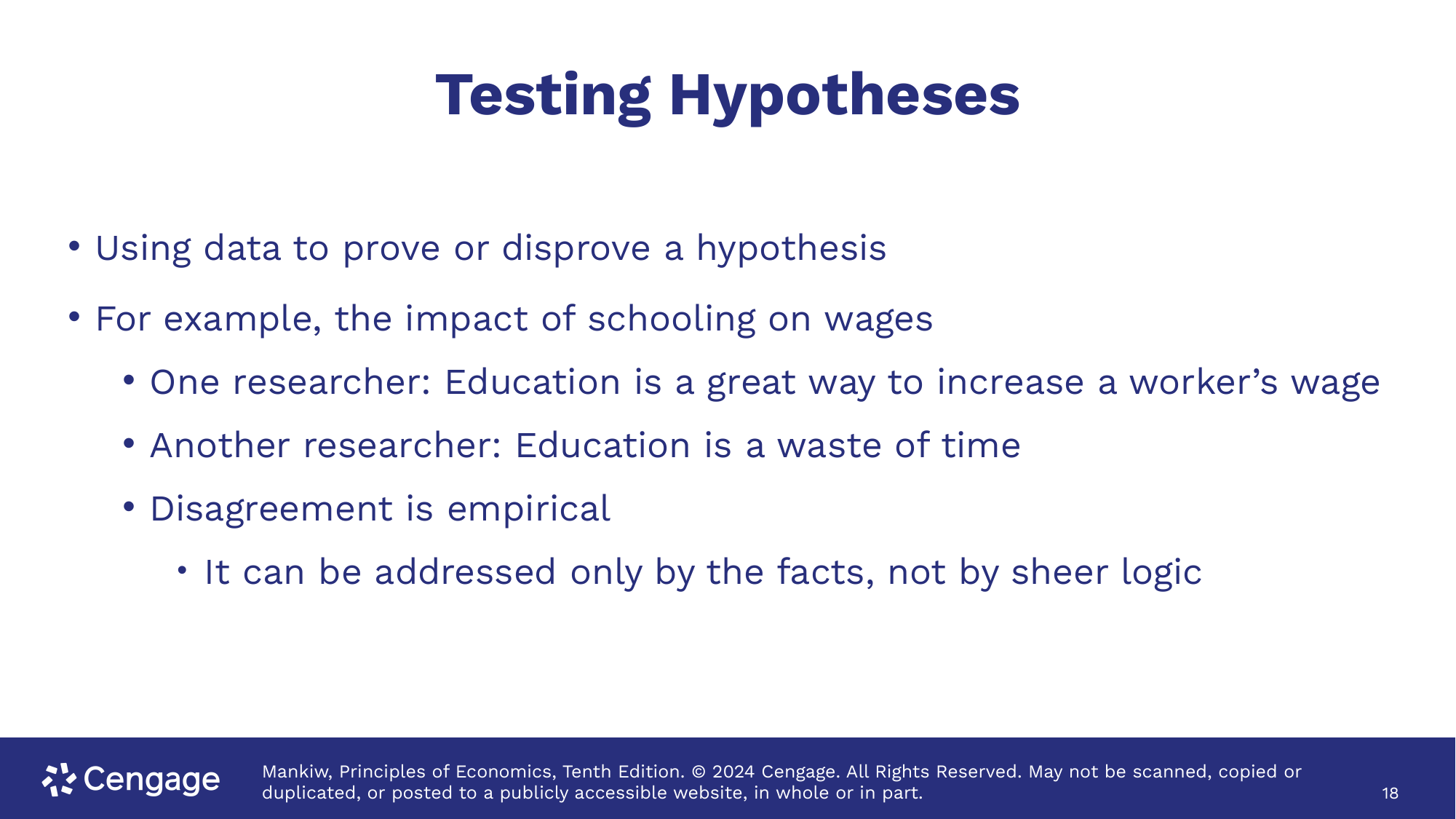

# Testing Hypotheses
Using data to prove or disprove a hypothesis
For example, the impact of schooling on wages
One researcher: Education is a great way to increase a worker’s wage
Another researcher: Education is a waste of time
Disagreement is empirical
It can be addressed only by the facts, not by sheer logic